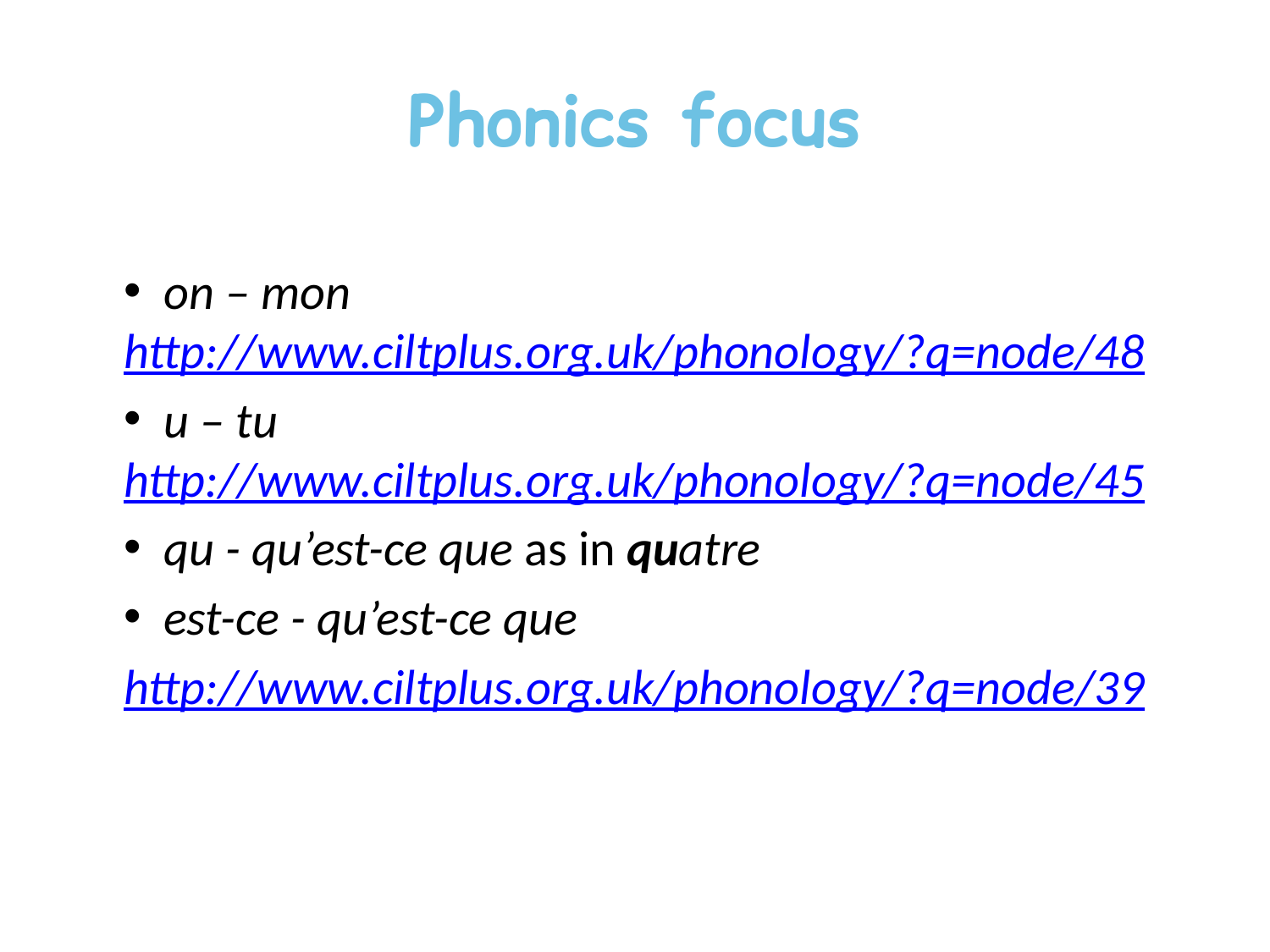

# Phonics focus

  on – mon http://www.ciltplus.org.uk/phonology/?q=node/48
  u – tu http://www.ciltplus.org.uk/phonology/?q=node/45
  qu - qu’est-ce que as in quatre
  est-ce - qu’est-ce que
http://www.ciltplus.org.uk/phonology/?q=node/39